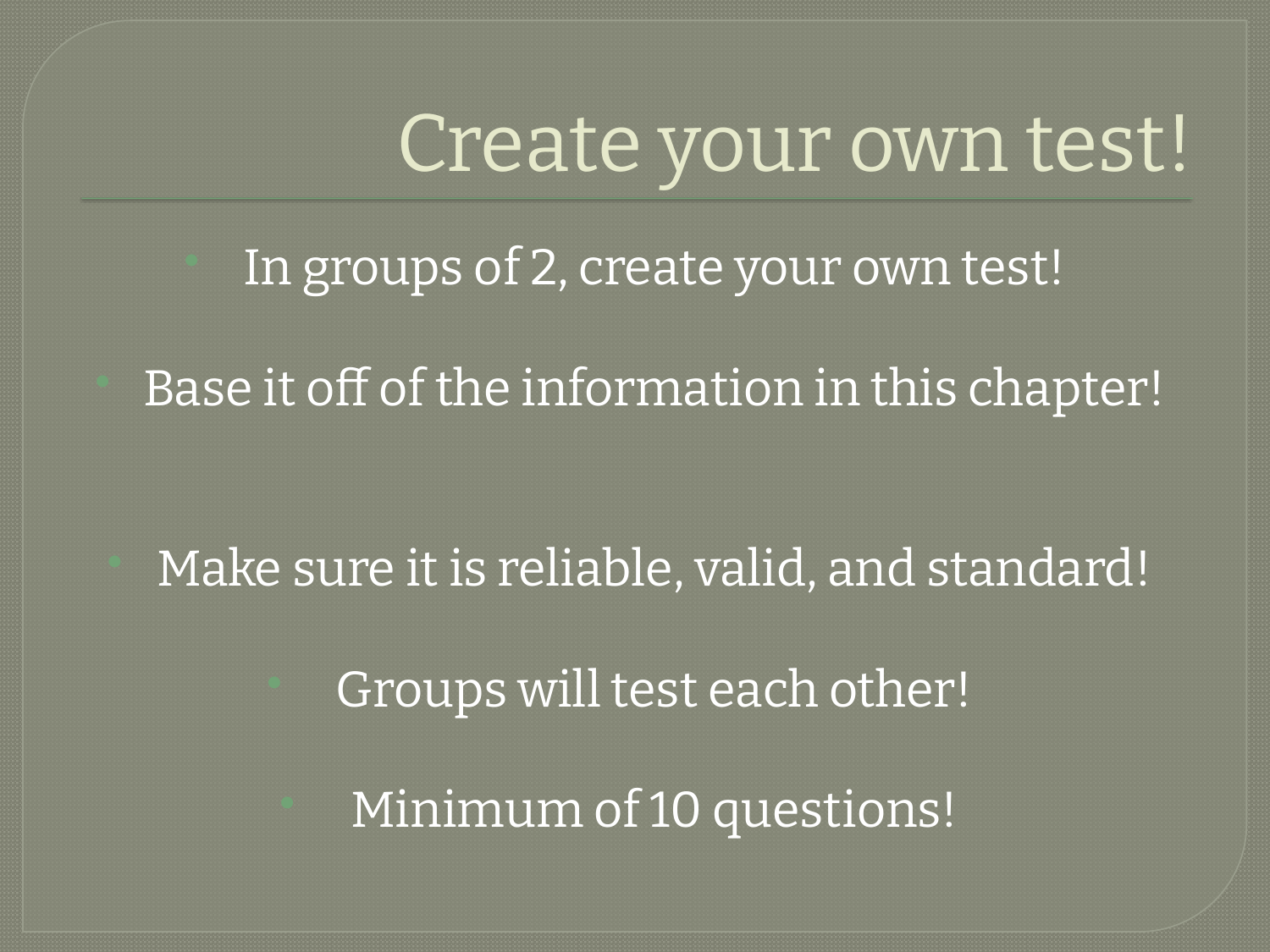

# Create your own test!
In groups of 2, create your own test!

Base it off of the information in this chapter!

Make sure it is reliable, valid, and standard!

Groups will test each other!

Minimum of 10 questions!